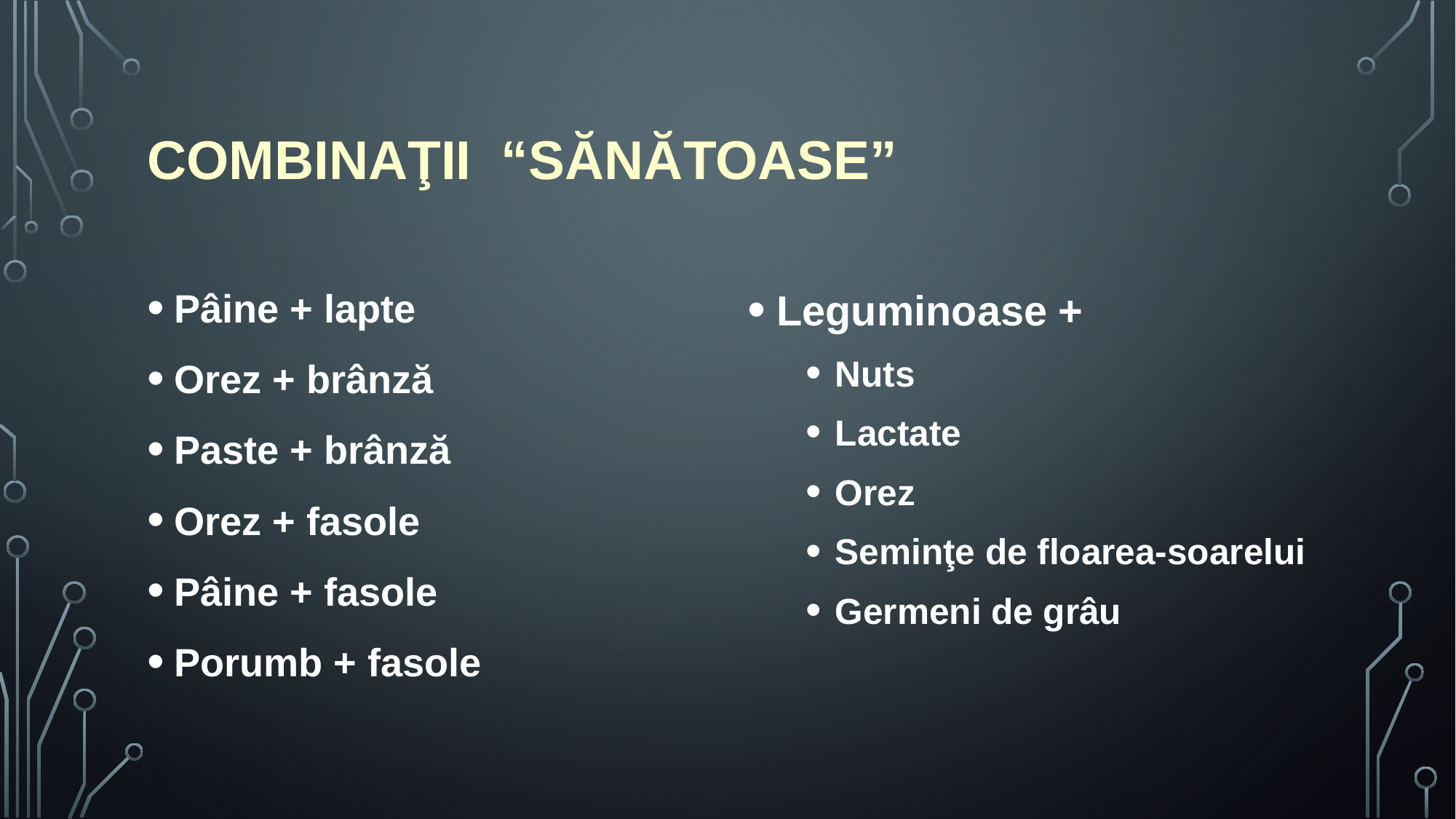

# Combinaţii  “sănătoase”
Pâine + lapte
Orez + brânză
Paste + brânză
Orez + fasole
Pâine + fasole
Porumb + fasole

Leguminoase +
Nuts
Lactate
Orez
Seminţe de floarea-soarelui
Germeni de grâu